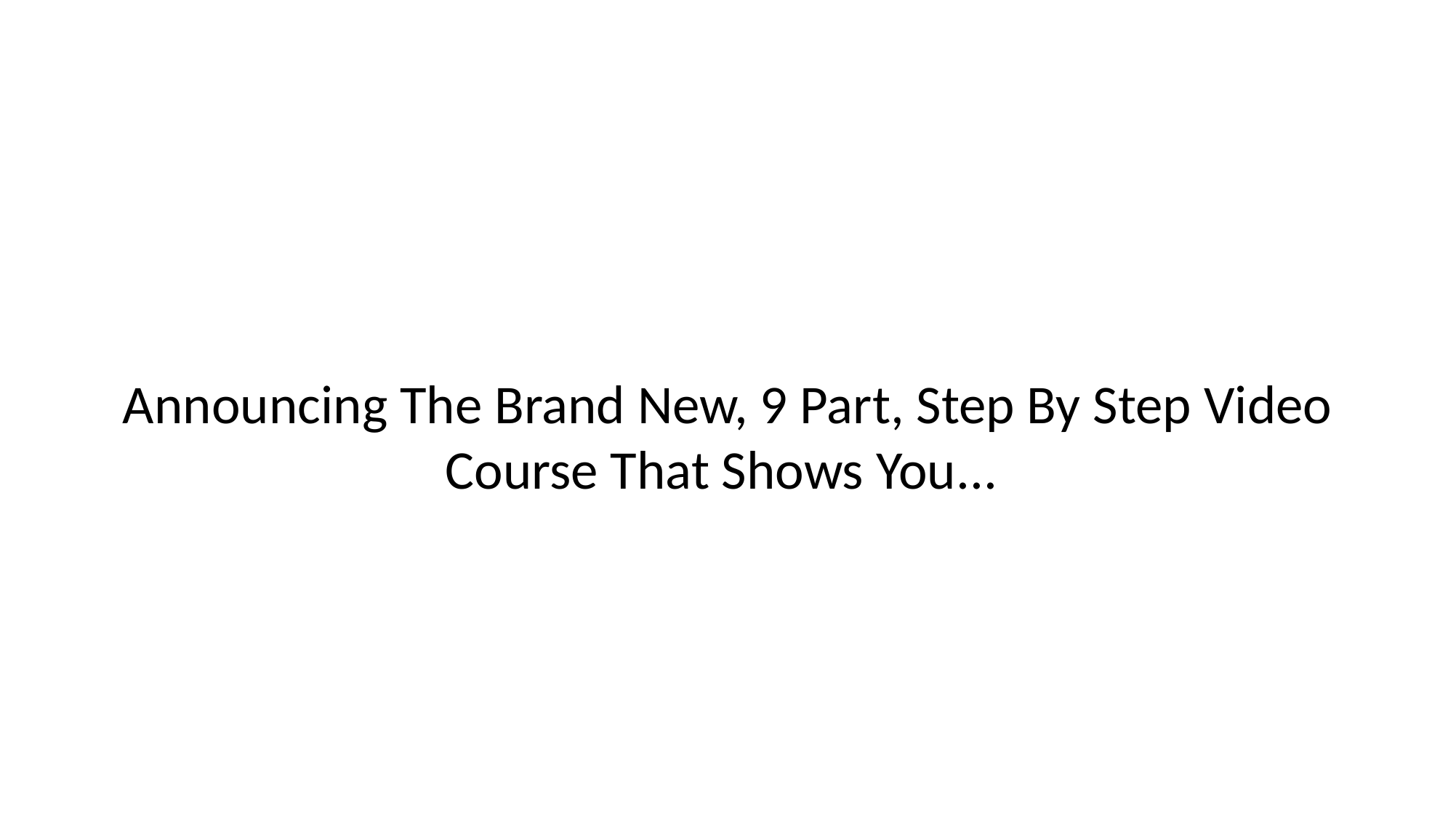

# Announcing The Brand New, 9 Part, Step By Step Video Course That Shows You...